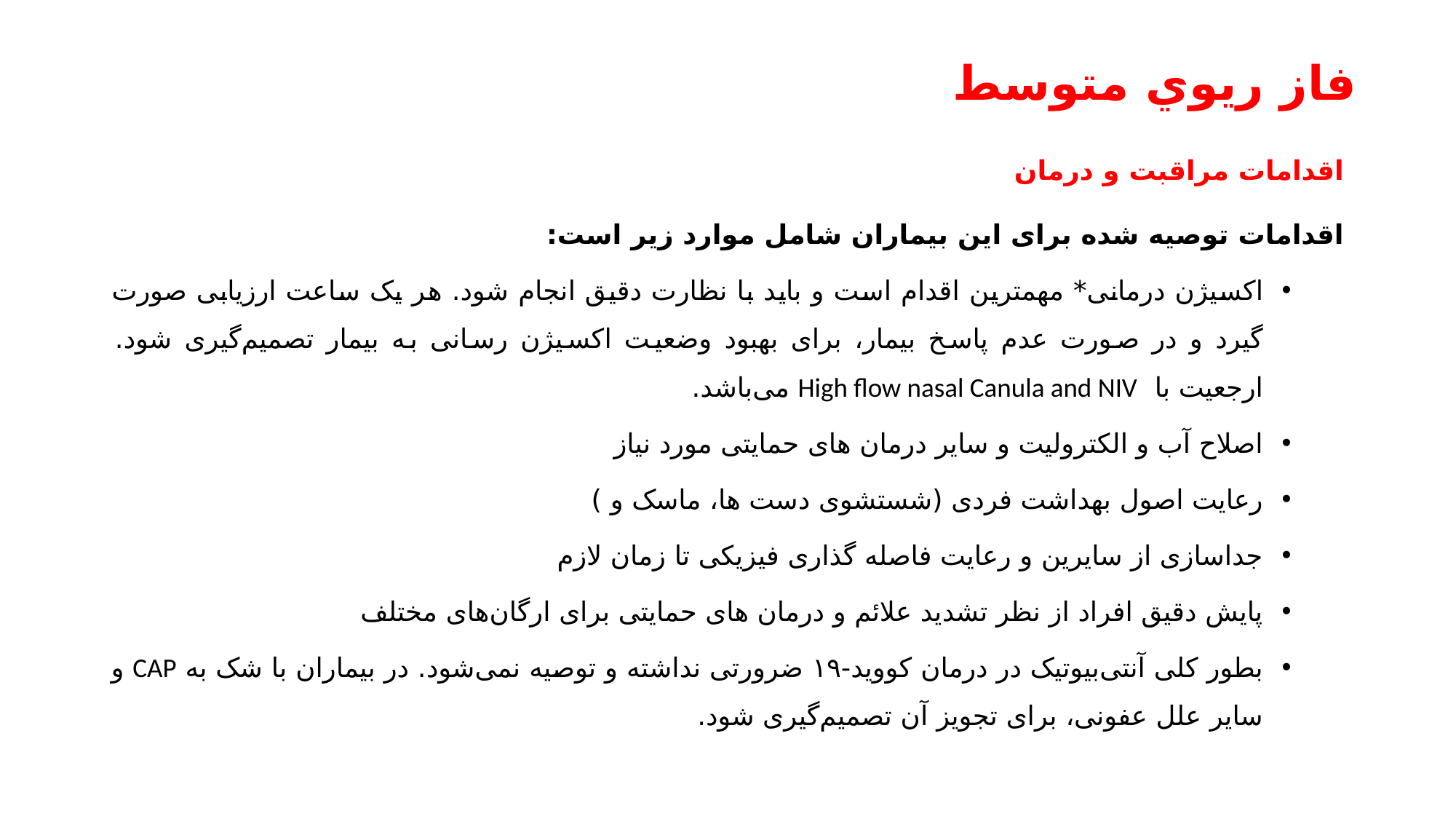

# فاز ريوي متوسط
اقدامات مراقبت و درمان
اقدامات توصیه شده برای این بیماران شامل موارد زیر است:
اکسیژن درمانی* مهمترین اقدام است و باید با نظارت دقیق انجام شود. هر یک ساعت ارزیابی صورت گیرد و در صورت عدم پاسخ بیمار، برای بهبود وضعیت اکسیژن رسانی به بیمار تصمیم‌گیری شود. ارجعیت با  High flow nasal Canula and NIV می‌باشد.
اصلاح آب و الکترولیت و سایر درمان های حمایتی مورد نیاز
رعایت اصول بهداشت فردی (شستشوی دست ها، ماسک و )
جداسازی از سایرین و رعایت فاصله گذاری فیزیکی تا زمان لازم
پایش دقیق افراد از نظر تشدید علائم و درمان های حمایتی برای ارگان‌های مختلف
بطور کلی آنتی‌بیوتیک در درمان کوويد-۱۹ ضرورتی نداشته و توصیه نمی‌شود. در بیماران با شک به CAP و سایر علل عفونی، برای تجویز آن تصمیم‌گیری شود.